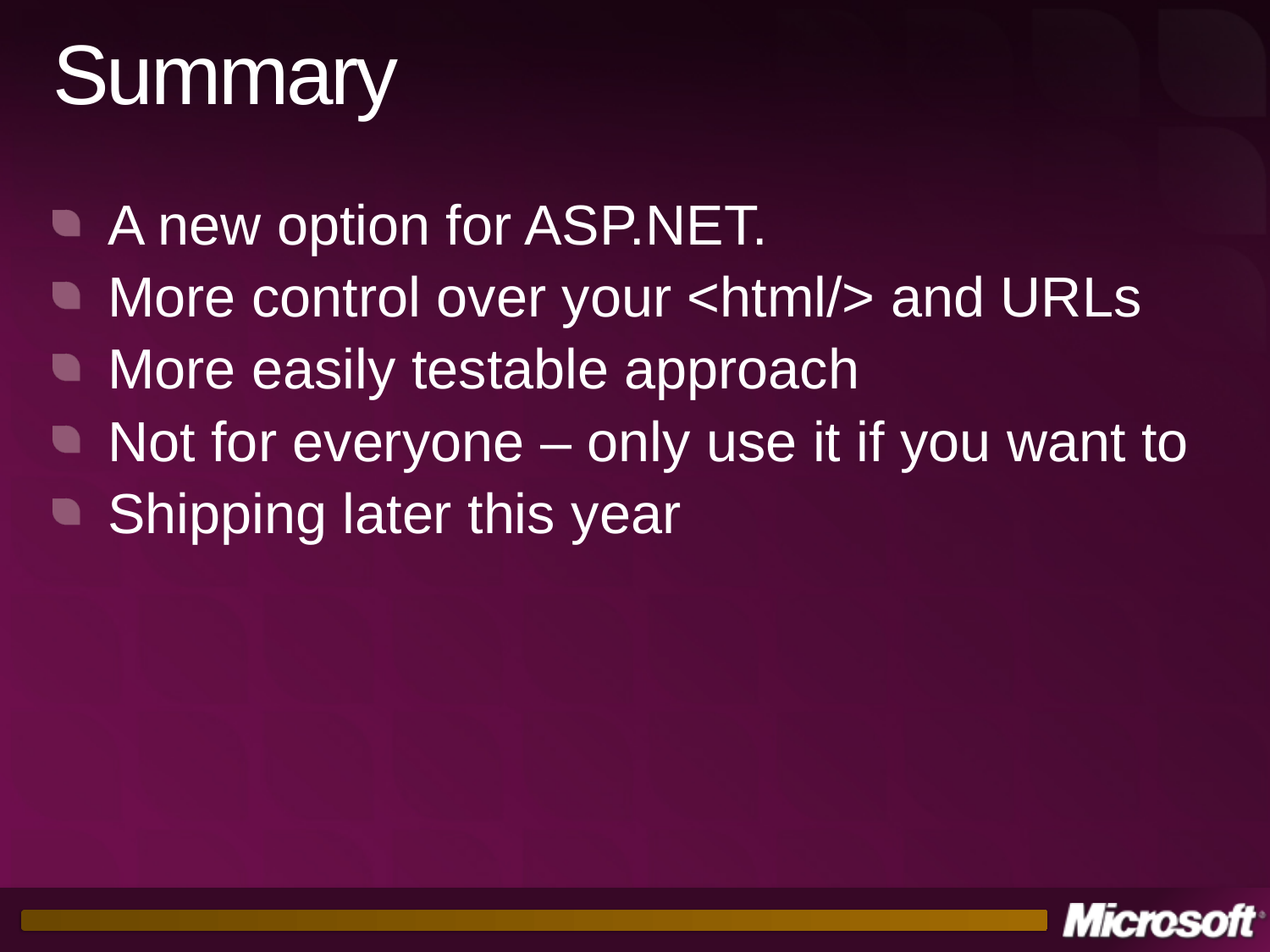

# Summary
A new option for ASP.NET.
More control over your <html/> and URLs
More easily testable approach
Not for everyone – only use it if you want to
Shipping later this year